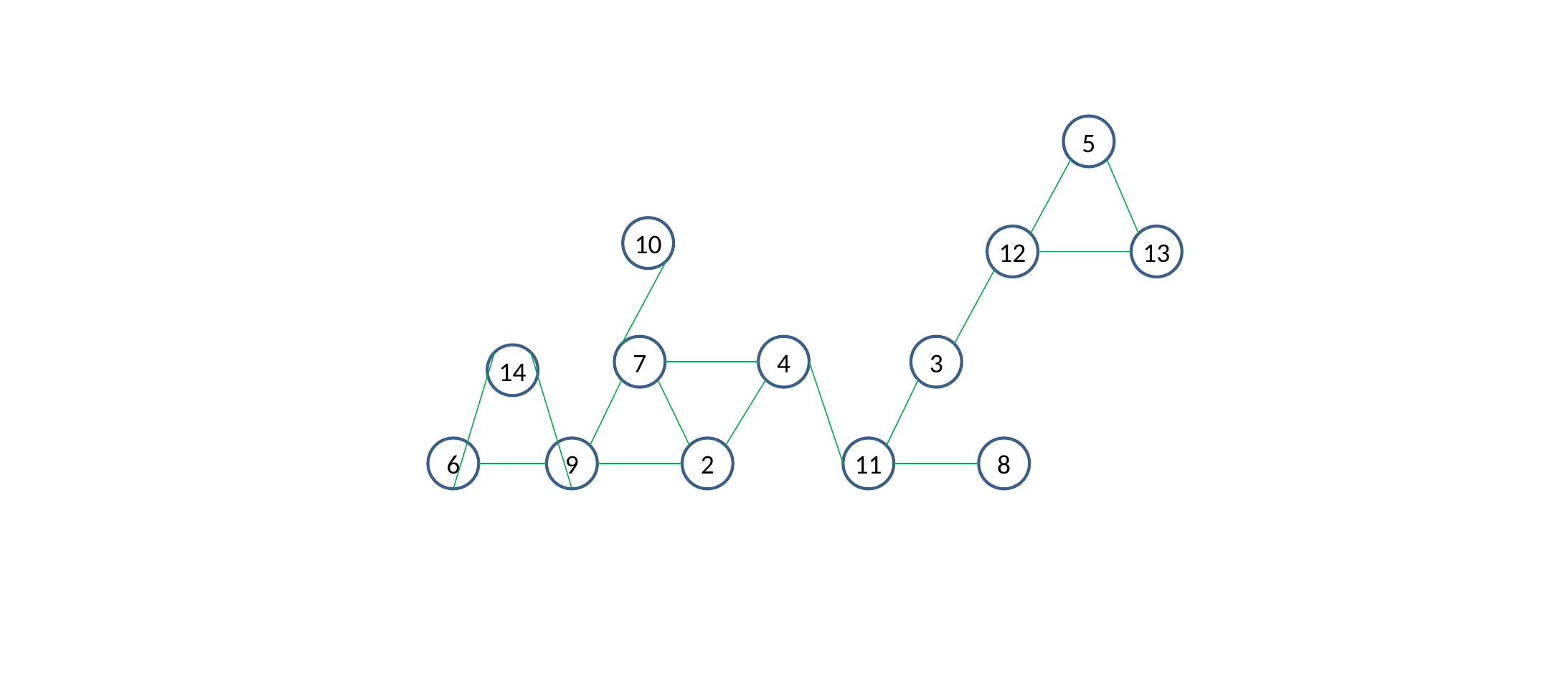

5
10
12
13
7
4
3
14
6
9
2
11
8